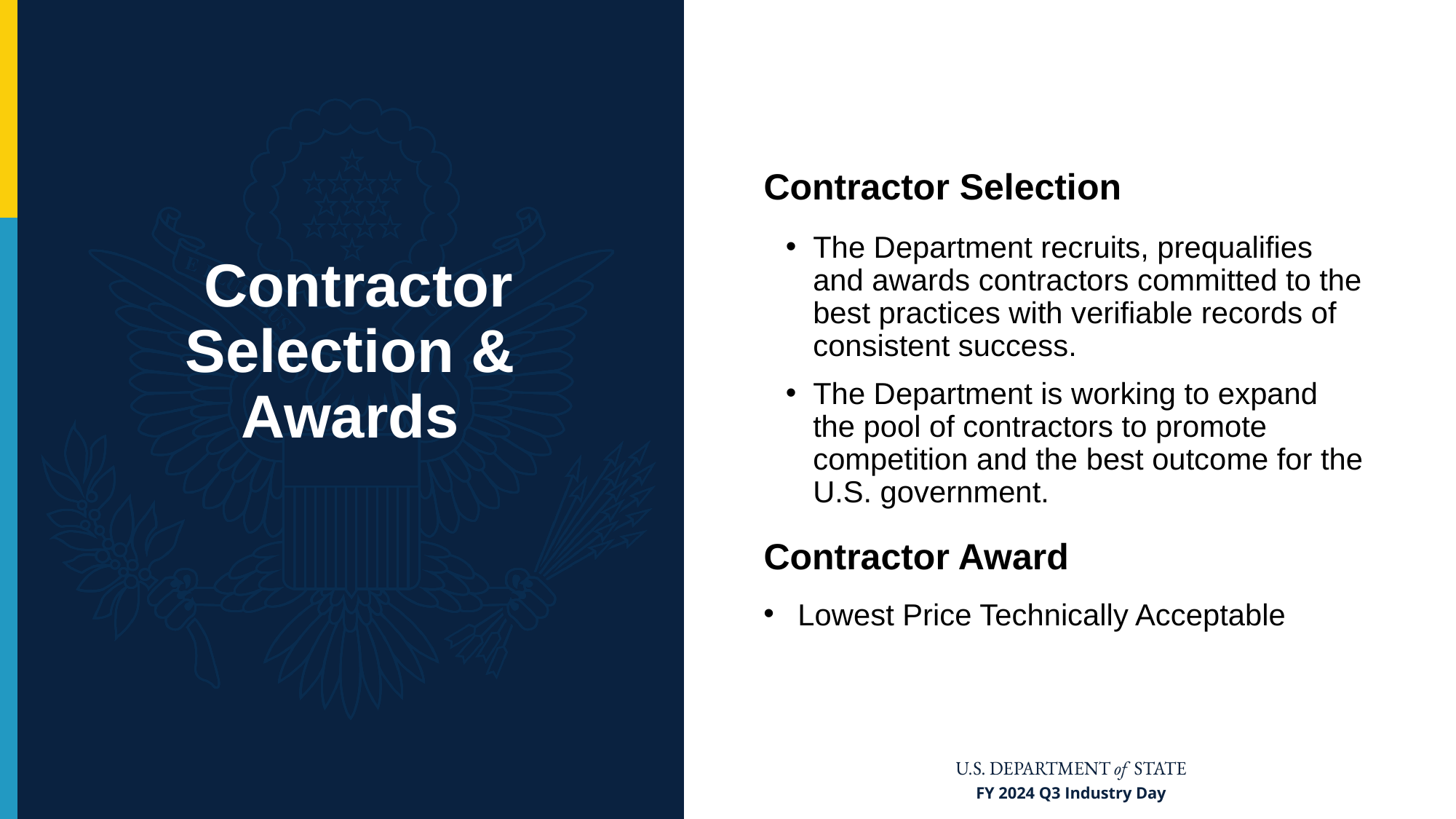

Contractor Selection
The Department recruits, prequalifies and awards contractors committed to the best practices with verifiable records of consistent success.
The Department is working to expand the pool of contractors to promote competition and the best outcome for the U.S. government.
Contractor Award
Lowest Price Technically Acceptable
# Contractor Selection & Awards